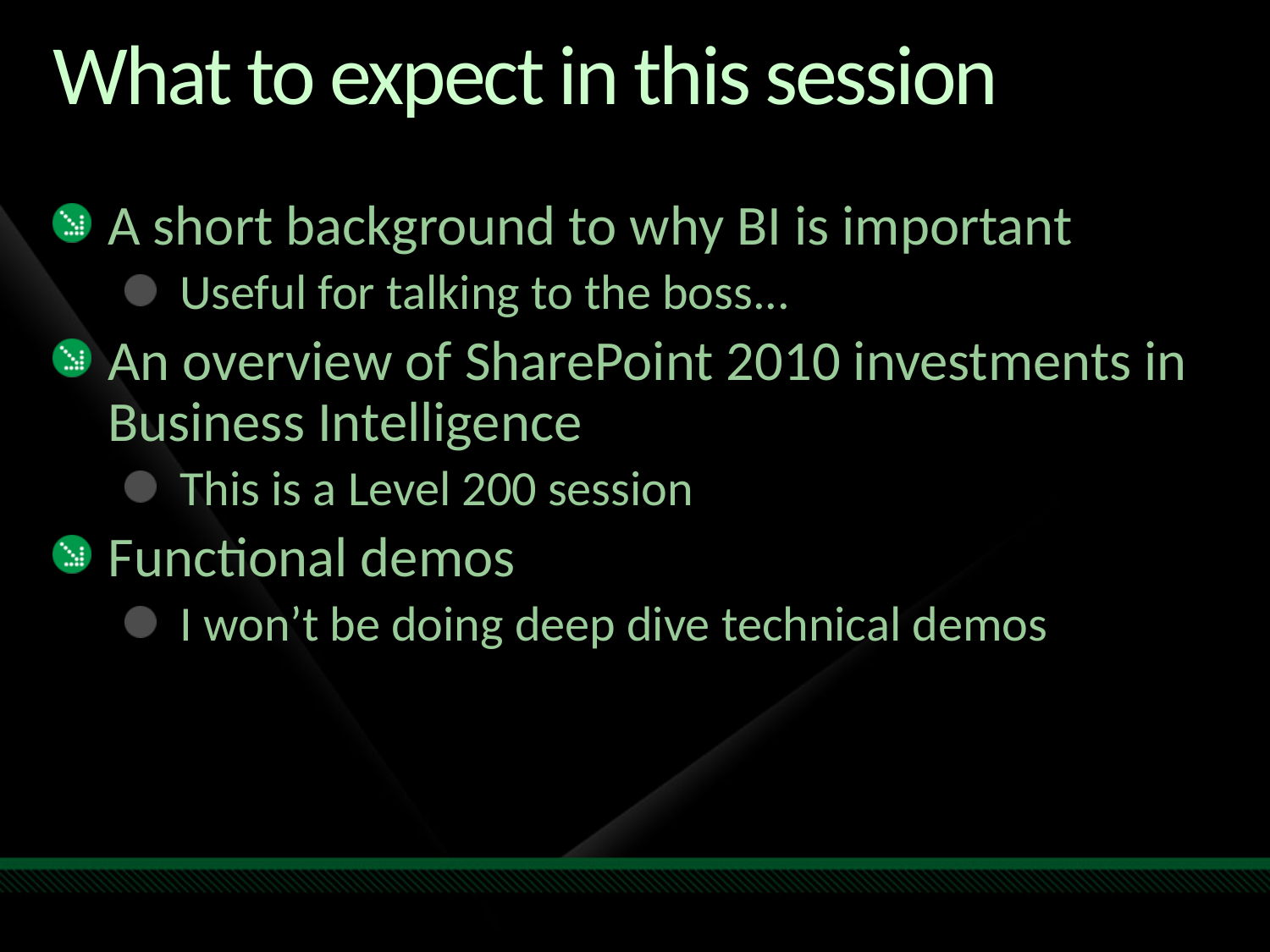

# What to expect in this session
A short background to why BI is important
Useful for talking to the boss...
An overview of SharePoint 2010 investments in Business Intelligence
This is a Level 200 session
Functional demos
I won’t be doing deep dive technical demos